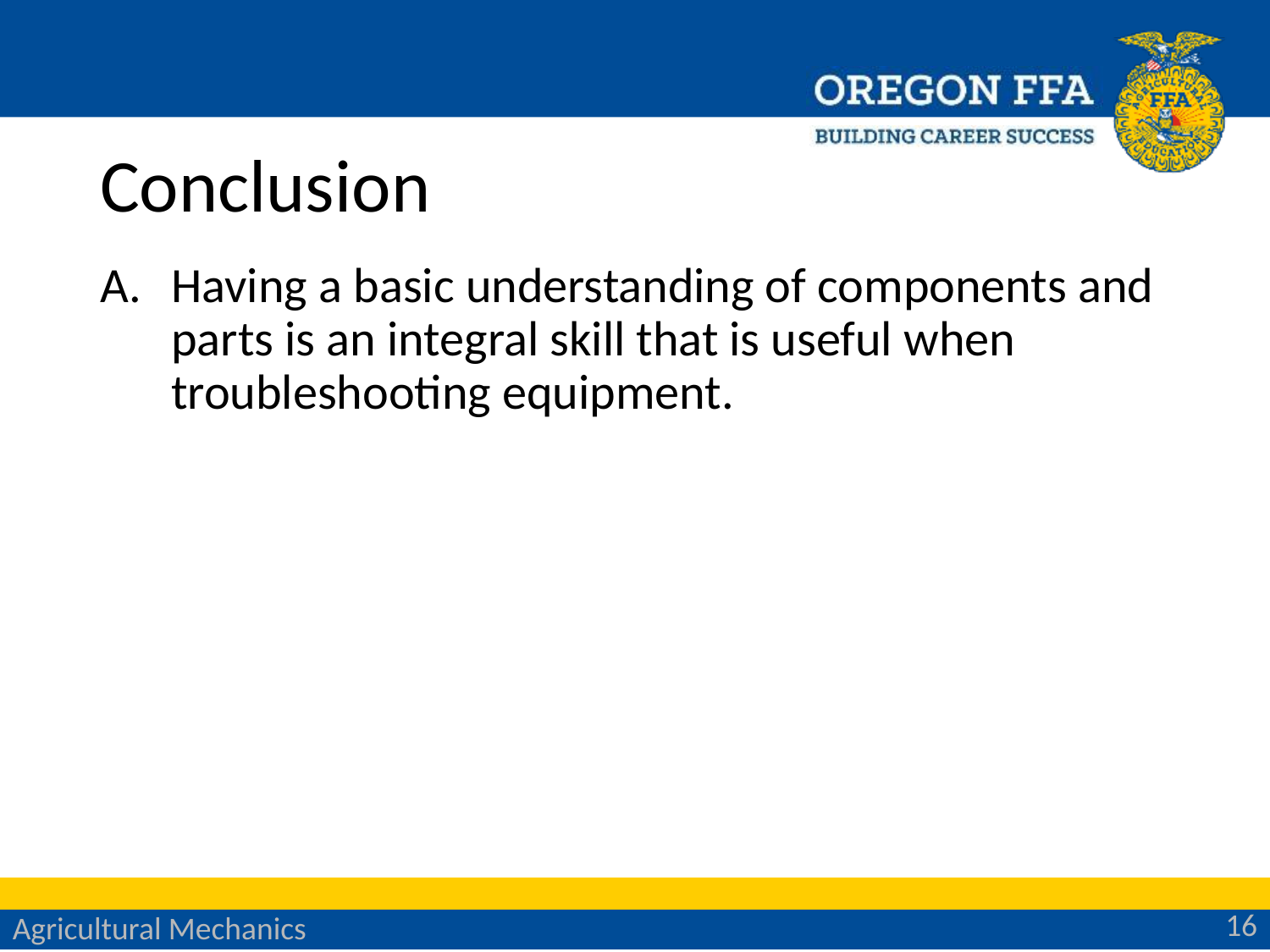

# Conclusion
Having a basic understanding of components and parts is an integral skill that is useful when troubleshooting equipment.
16
Agricultural Mechanics